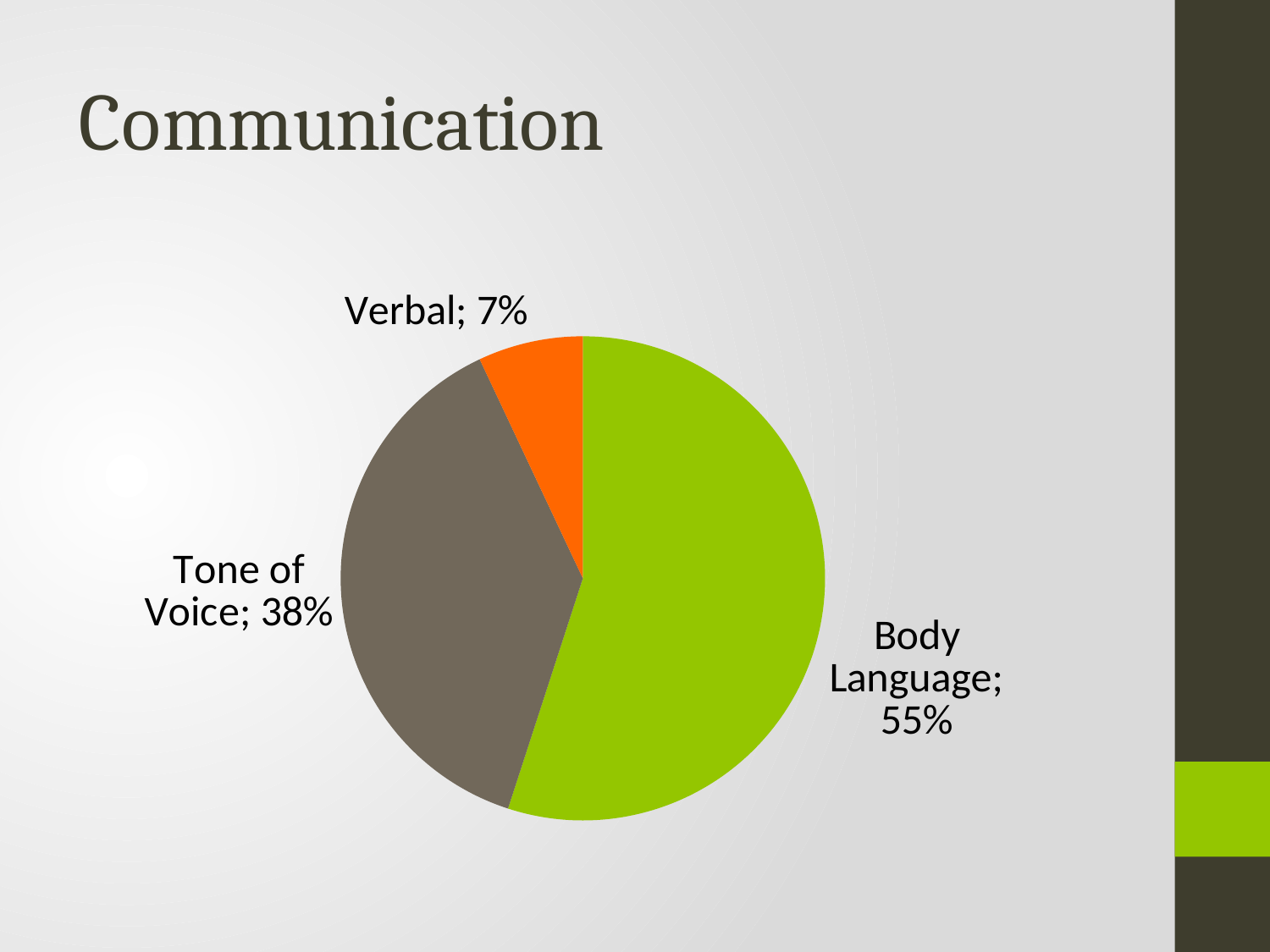

# Communication

### Chart

| Category | Column1 |
|---|---|
| Body Language | 0.55 |
| Tone of Voice | 0.38000000000000006 |
| Verbal | 0.07000000000000002 |